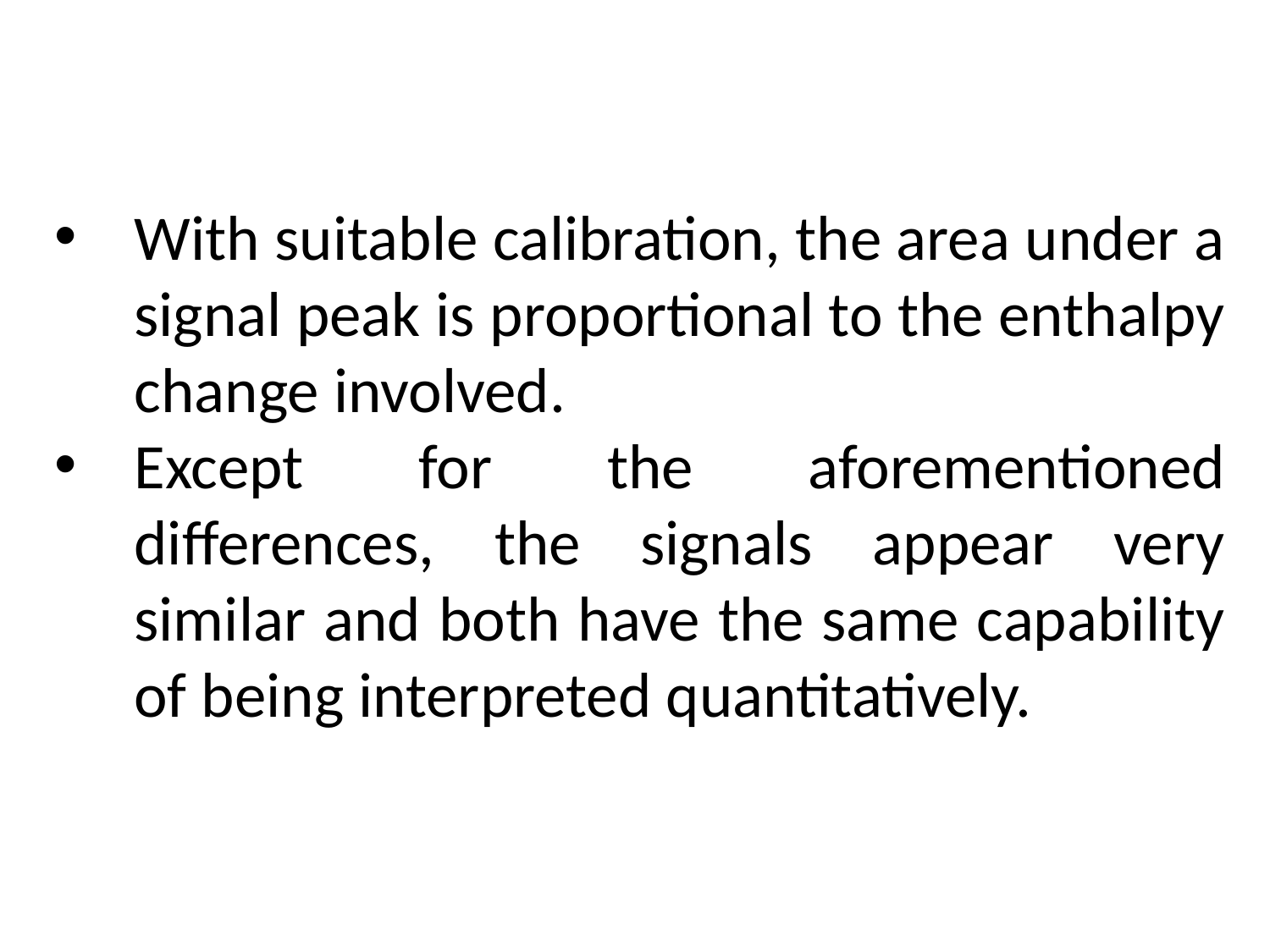

With suitable calibration, the area under a signal peak is proportional to the enthalpy change involved.
Except for the aforementioned differences, the signals appear very similar and both have the same capability of being interpreted quantitatively.